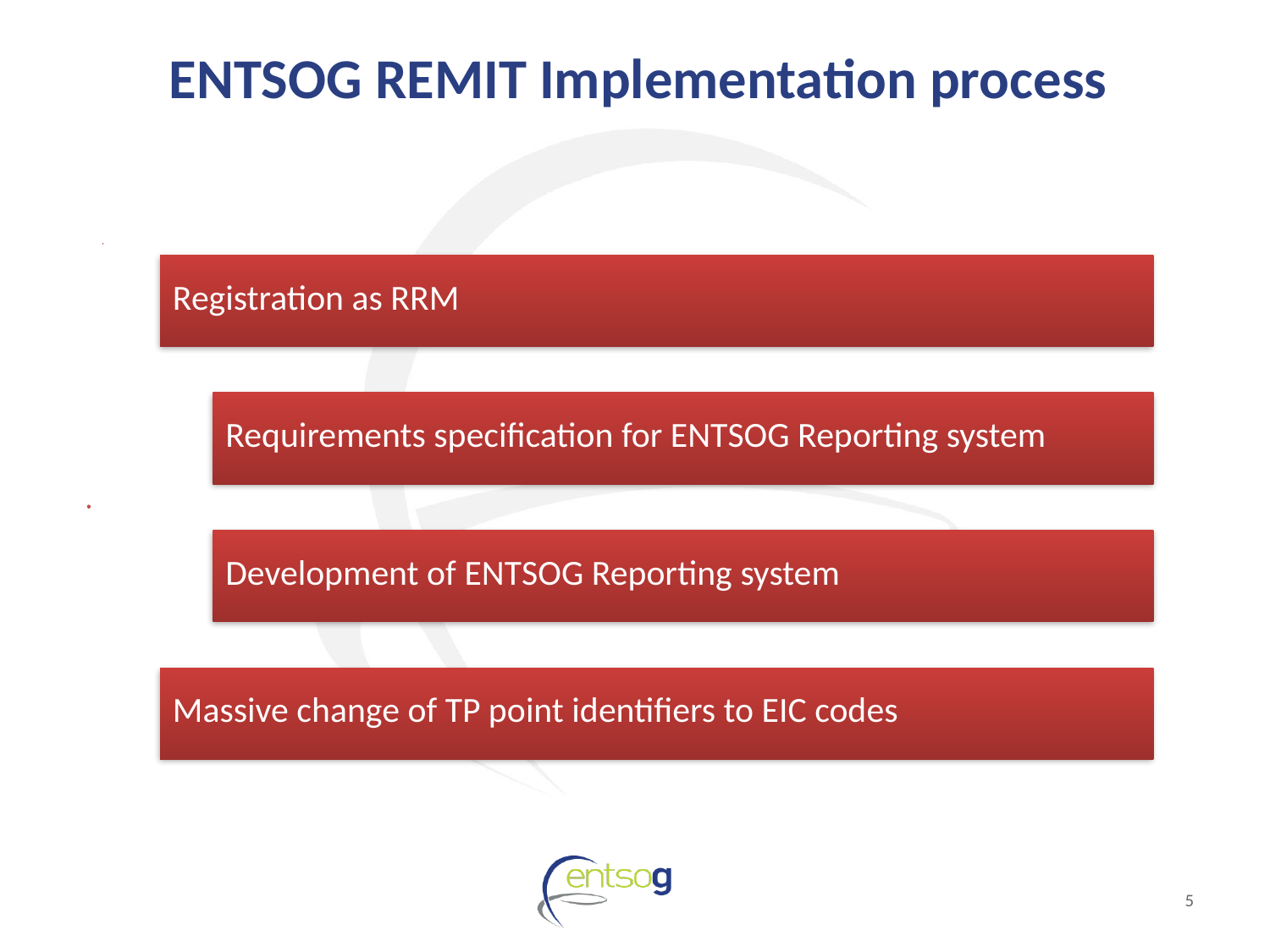

# ENTSOG REMIT Implementation process

Registration as RRM
Massive change of TP point identifiers to EIC codes
Development of ENTSOG Reporting system
Requirements specification for ENTSOG Reporting system
5